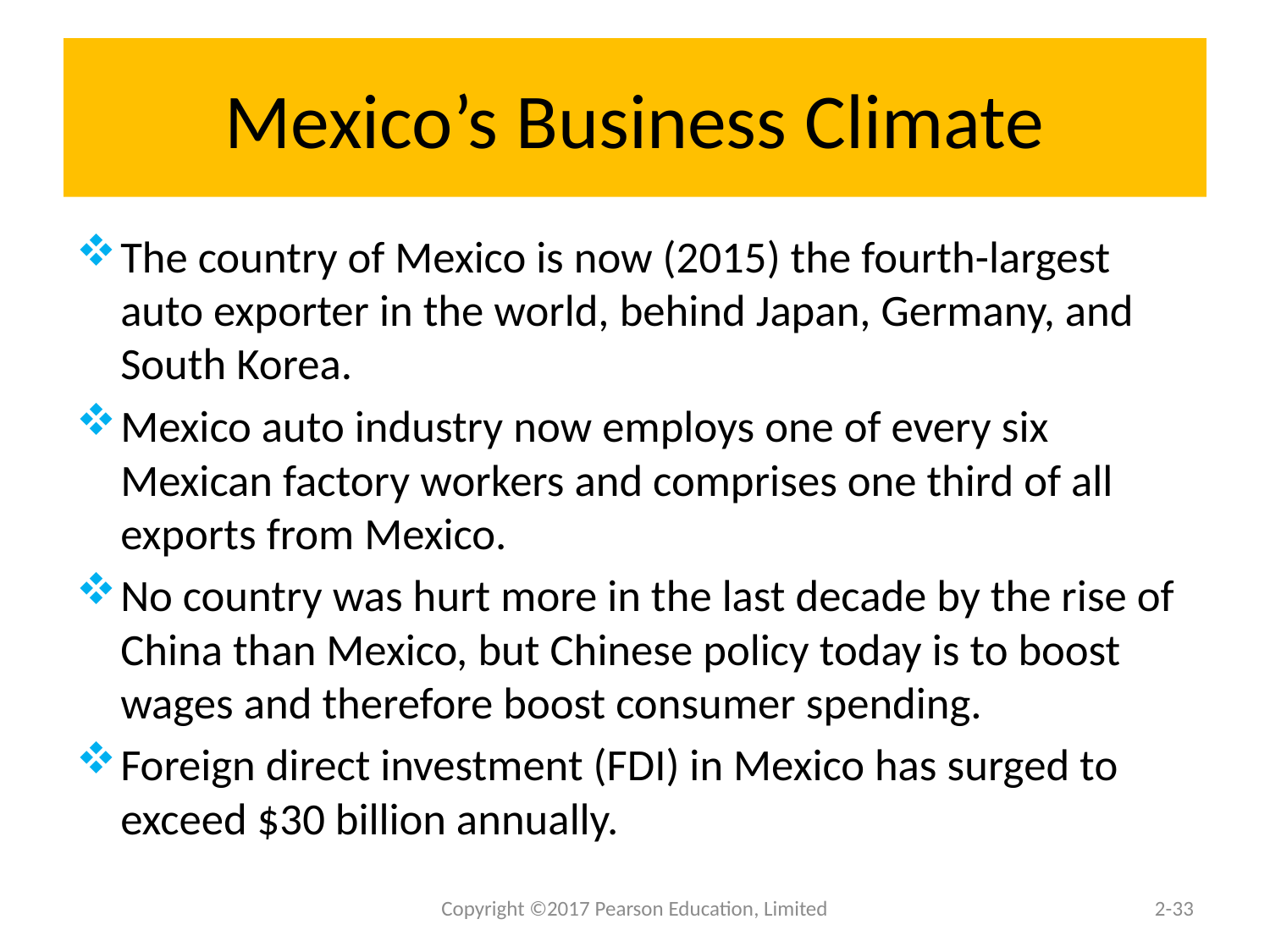

# Mexico’s Business Climate
The country of Mexico is now (2015) the fourth-largest auto exporter in the world, behind Japan, Germany, and South Korea.
Mexico auto industry now employs one of every six Mexican factory workers and comprises one third of all exports from Mexico.
No country was hurt more in the last decade by the rise of China than Mexico, but Chinese policy today is to boost wages and therefore boost consumer spending.
Foreign direct investment (FDI) in Mexico has surged to exceed $30 billion annually.
Copyright ©2017 Pearson Education, Limited
2-33